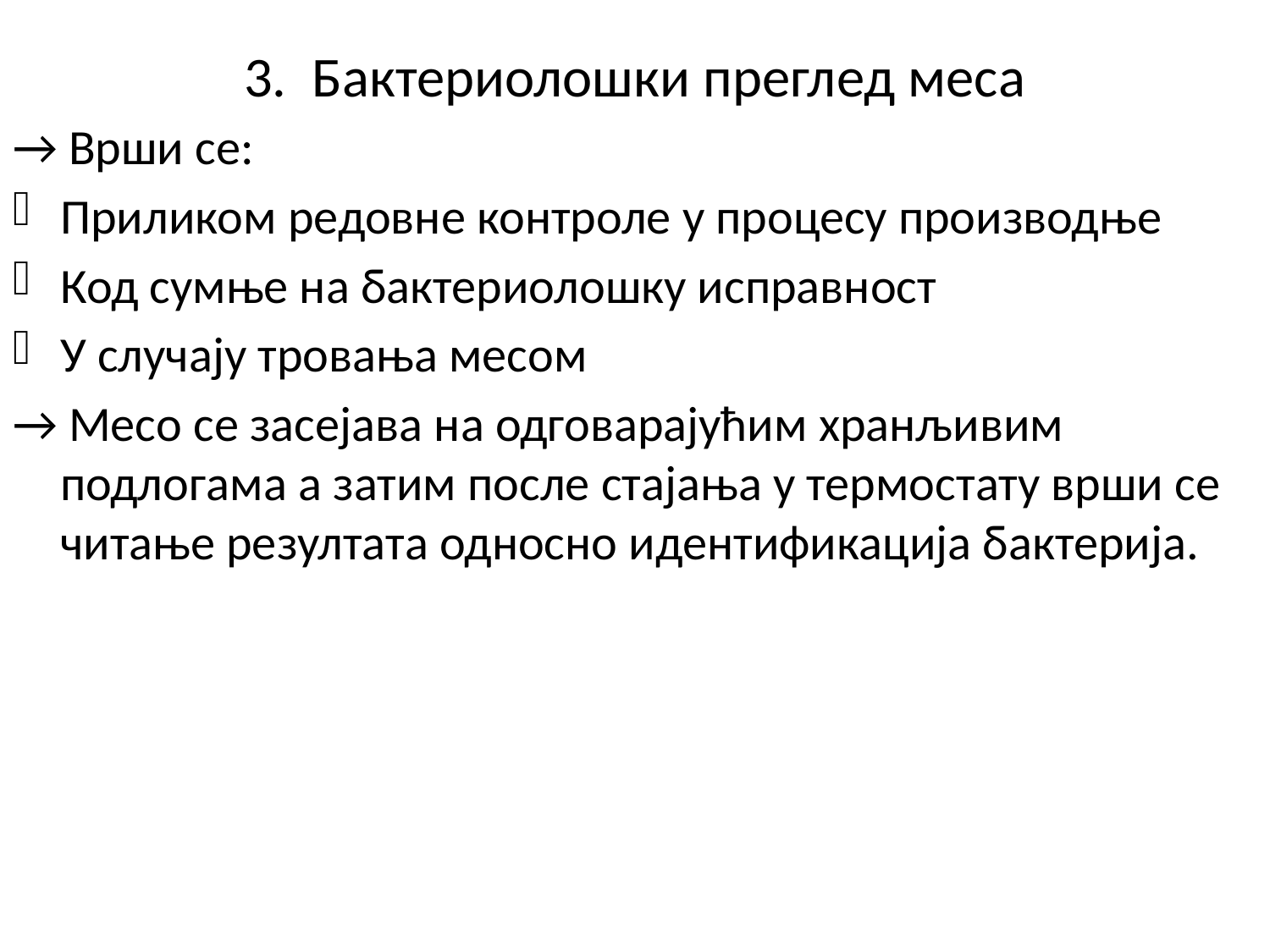

# 3.  Бактериолошки преглед меса
→ Врши се:
Приликом редовне контроле у процесу производње
Код сумње на бактериолошку исправност
У случају тровања месом
→ Месо се засејава на одговарајућим хранљивим подлогама а затим после стајања у термостату врши се читање резултата односно идентификација бактерија.